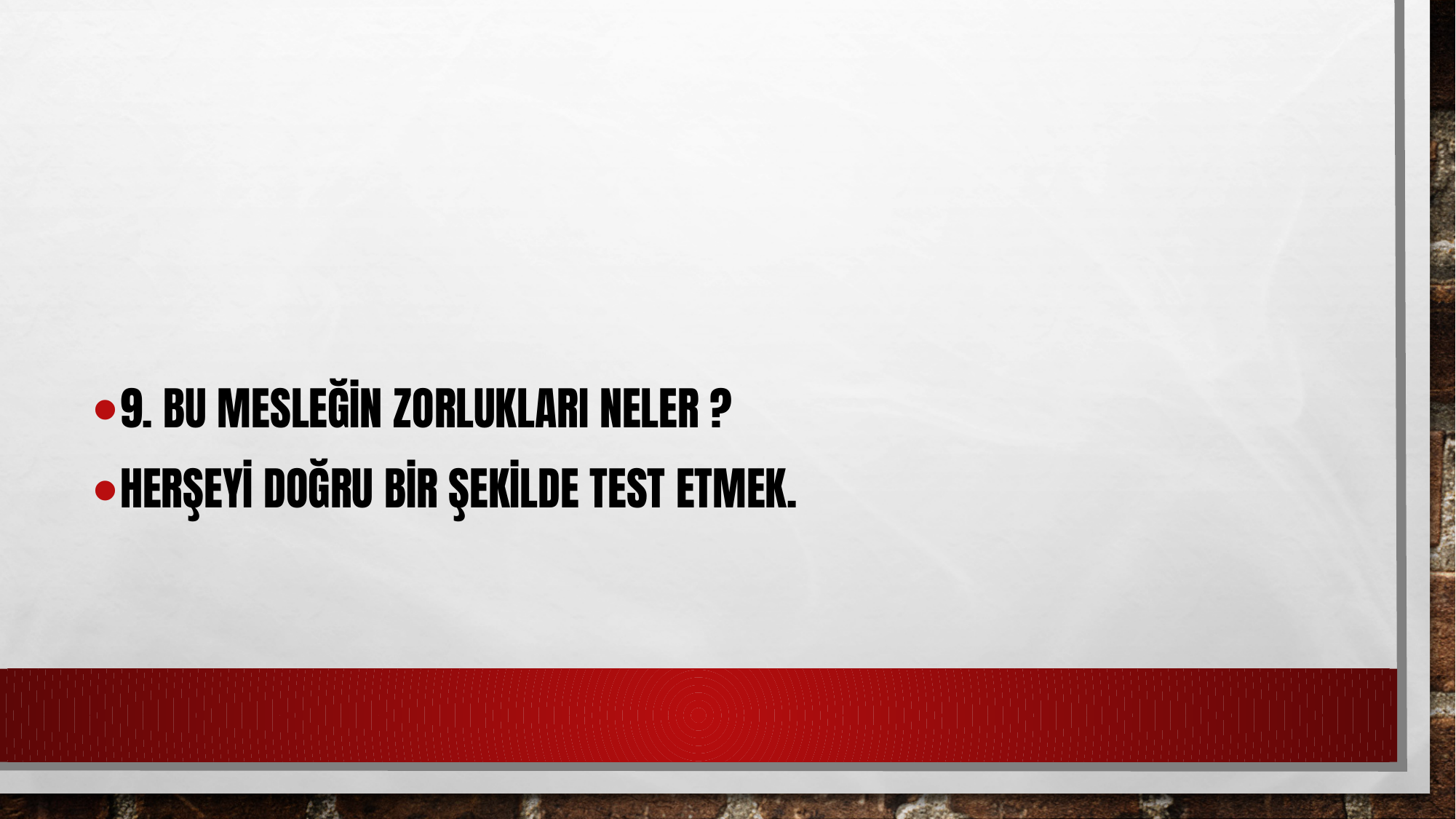

9. BU MESLEĞİN ZORLUKLARI NELER ?
HERŞEYİ DOĞRU BİR ŞEKİLDE TEST ETMEK.